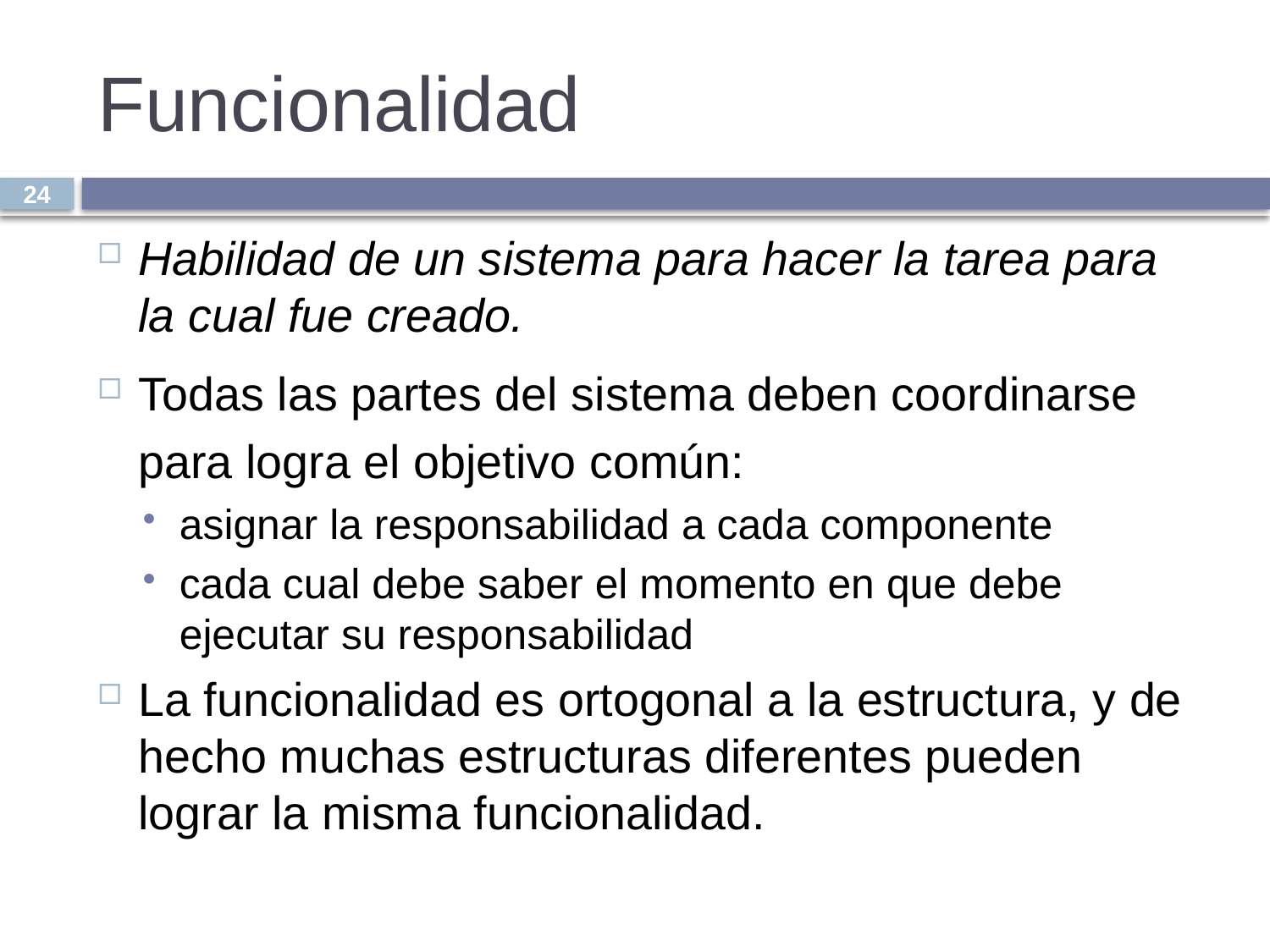

# Funcionalidad
24
Habilidad de un sistema para hacer la tarea para la cual fue creado.
Todas las partes del sistema deben coordinarse para logra el objetivo común:
asignar la responsabilidad a cada componente
cada cual debe saber el momento en que debe ejecutar su responsabilidad
La funcionalidad es ortogonal a la estructura, y de hecho muchas estructuras diferentes pueden lograr la misma funcionalidad.